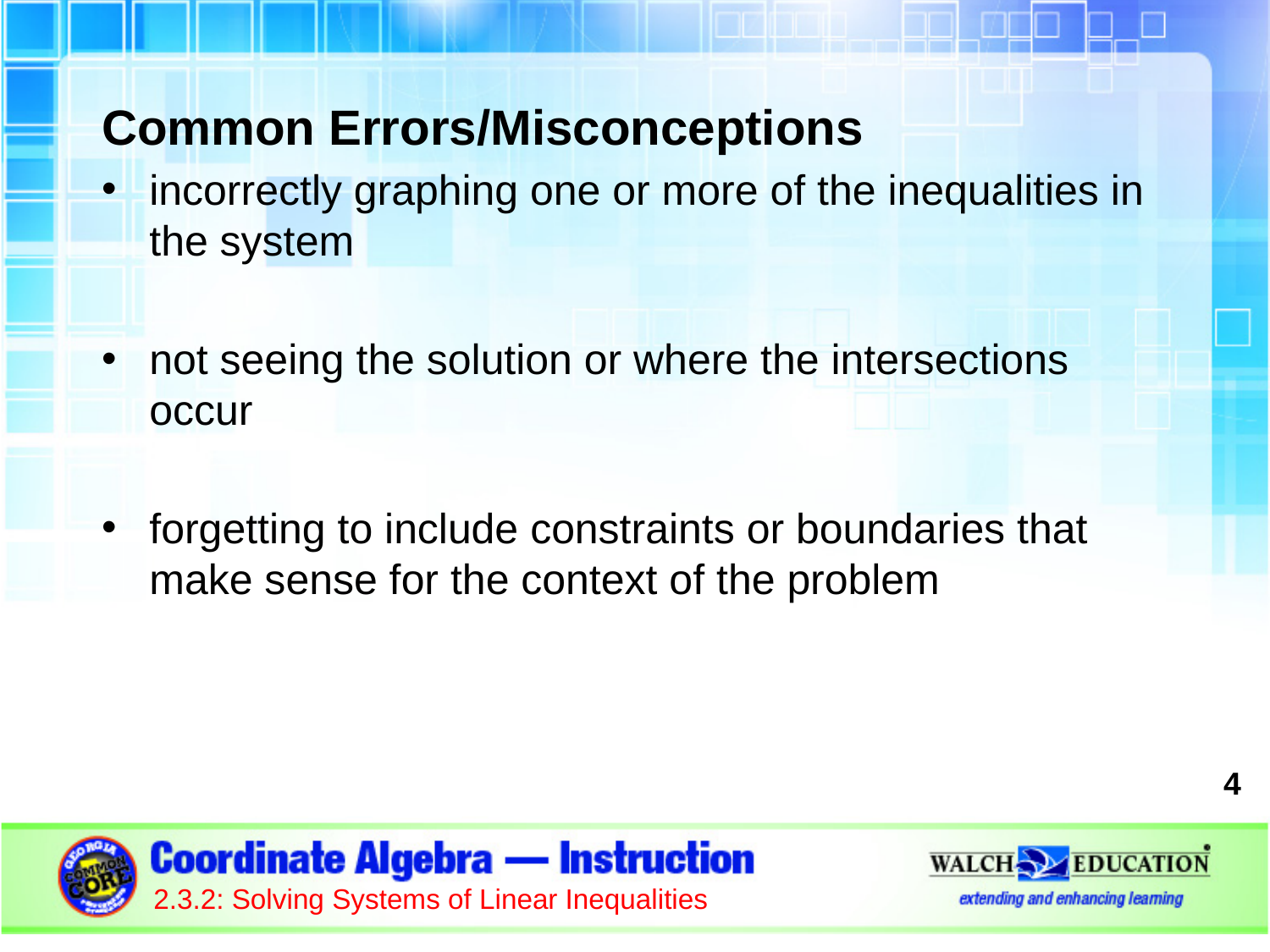

Common Errors/Misconceptions
incorrectly graphing one or more of the inequalities in the system

not seeing the solution or where the intersections occur

forgetting to include constraints or boundaries that make sense for the context of the problem
4
2.3.2: Solving Systems of Linear Inequalities